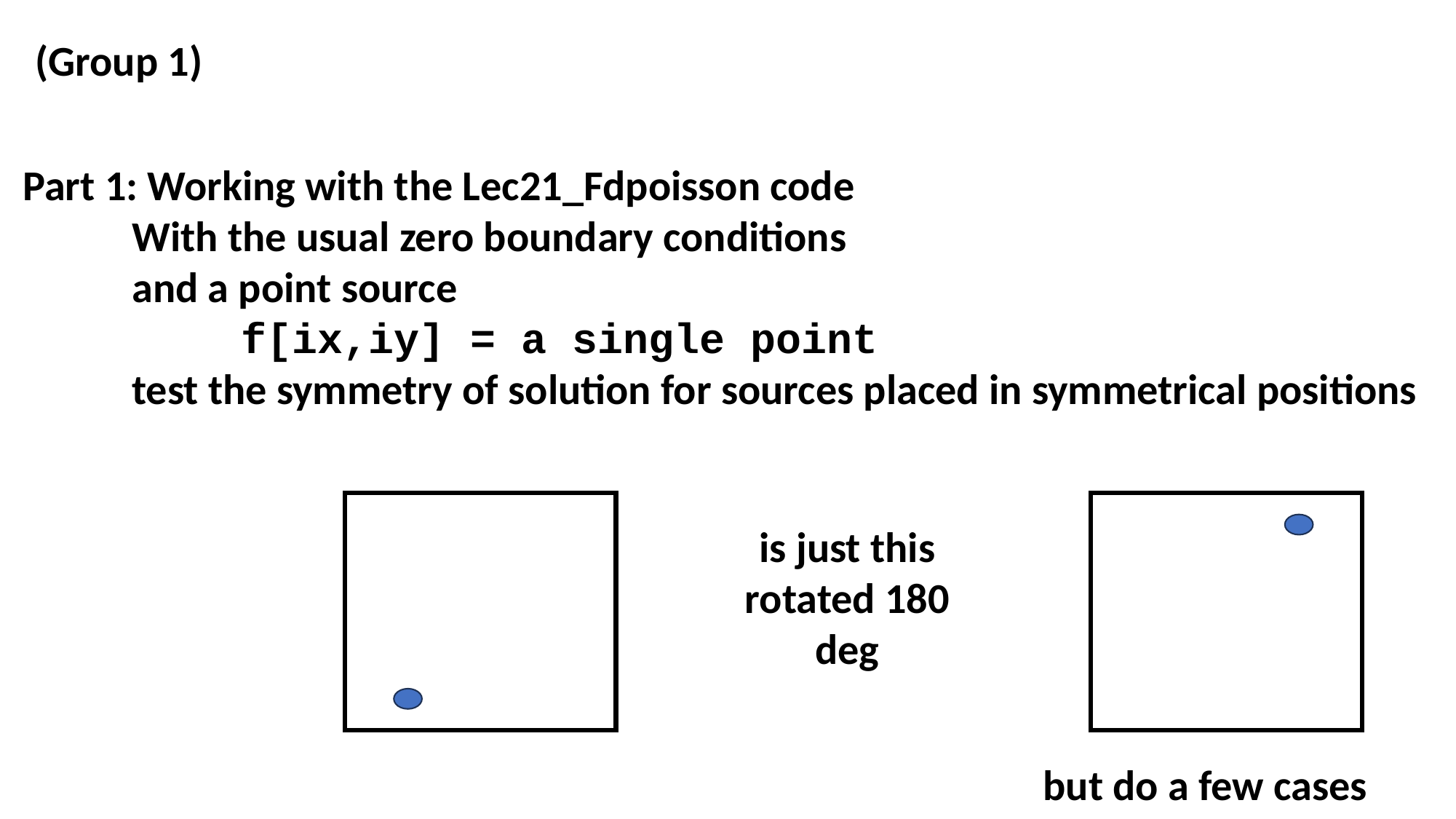

(Group 1)

Part 1: Working with the Lec21_Fdpoisson code
	With the usual zero boundary conditions
	and a point source
		f[ix,iy] = a single point
	test the symmetry of solution for sources placed in symmetrical positions

is just this rotated 180 deg

but do a few cases